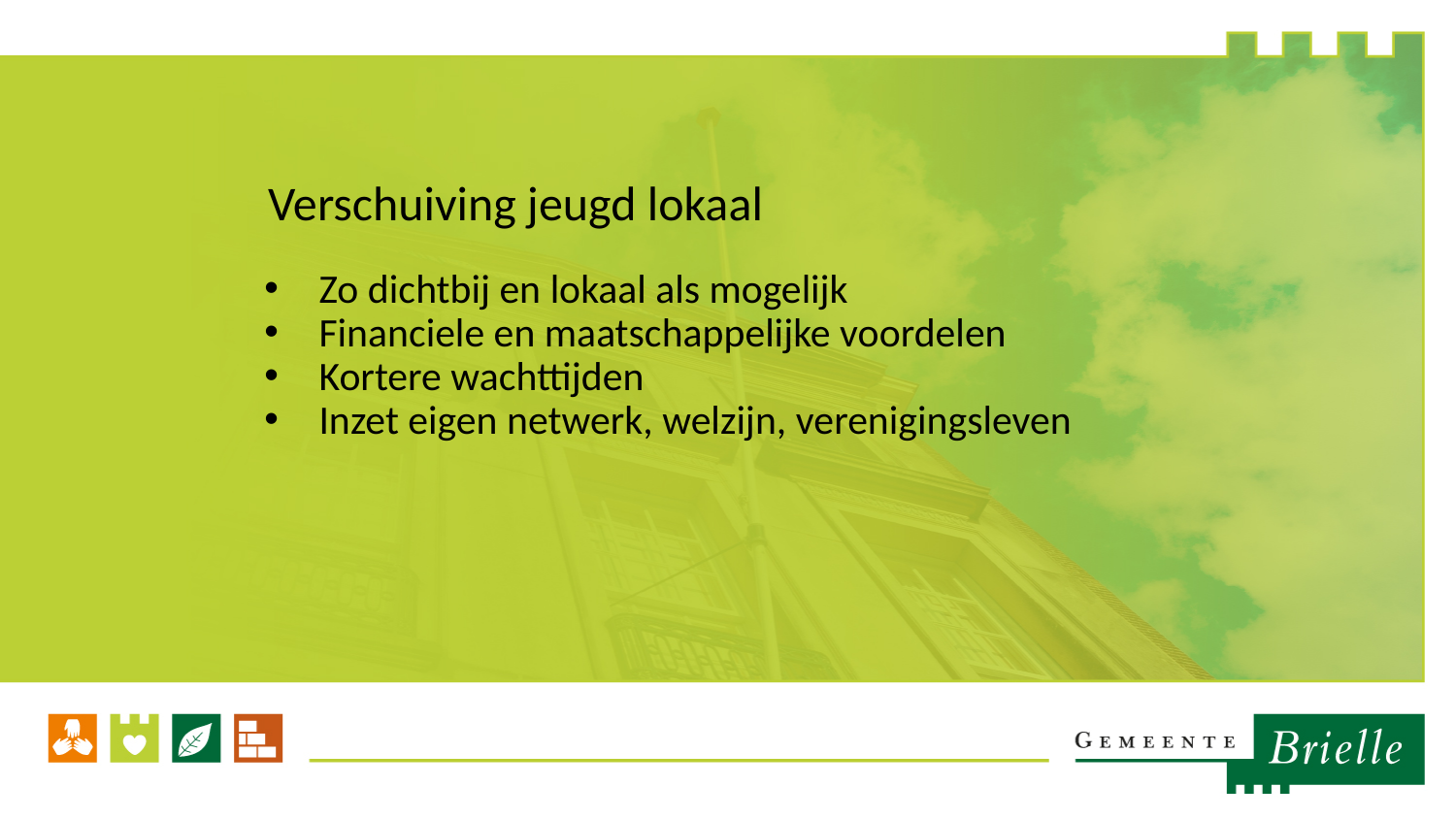

# Verschuiving jeugd lokaal
Zo dichtbij en lokaal als mogelijk
Financiele en maatschappelijke voordelen
Kortere wachttijden
Inzet eigen netwerk, welzijn, verenigingsleven